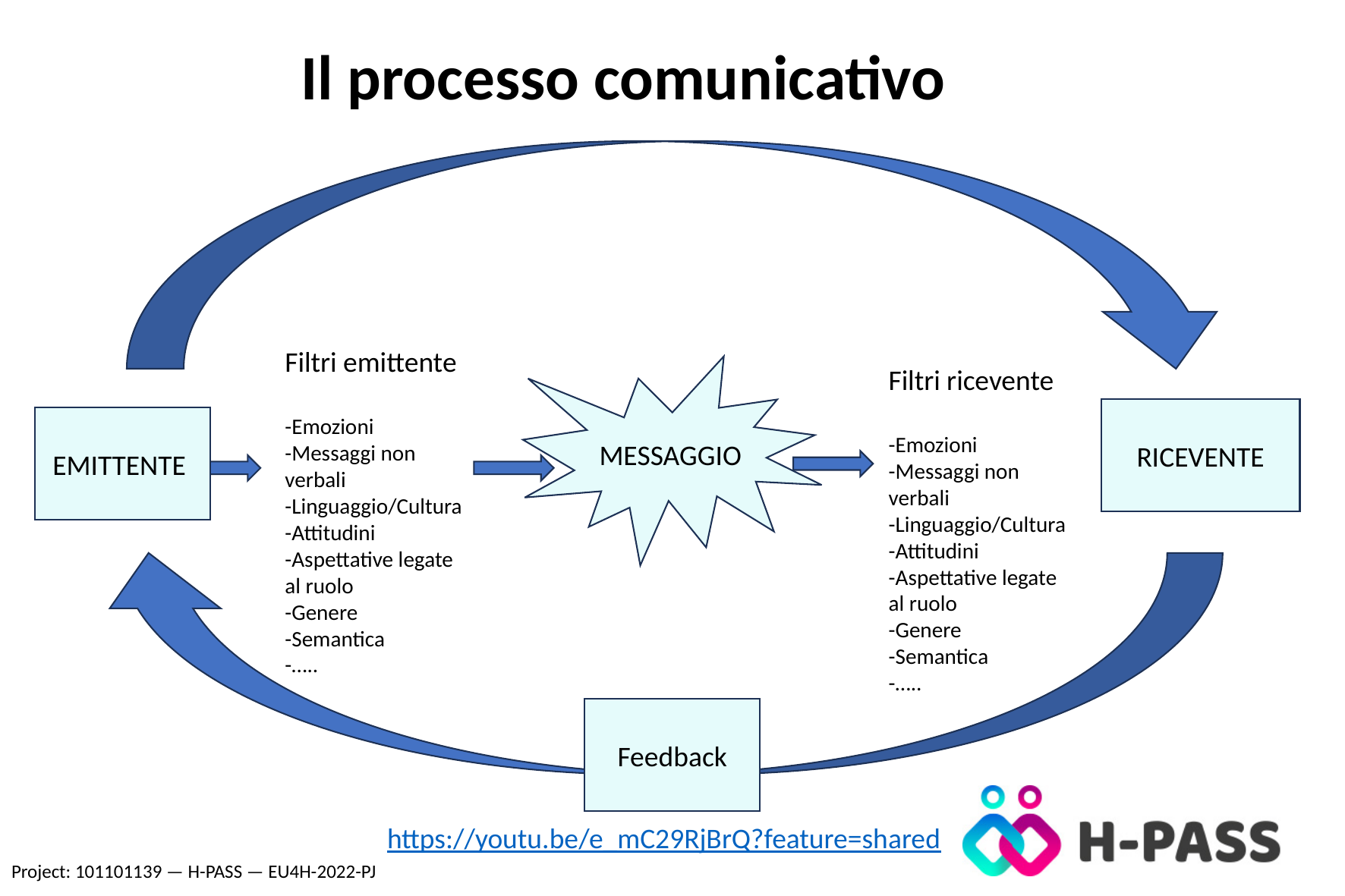

Il processo comunicativo

Filtri emittente

-Emozioni
-Messaggi non verbali
-Linguaggio/Cultura
-Attitudini
-Aspettative legate al ruolo
-Genere
-Semantica
-…..

MESSAGGIO
Filtri ricevente

-Emozioni
-Messaggi non verbali
-Linguaggio/Cultura
-Attitudini
-Aspettative legate al ruolo
-Genere
-Semantica
-…..

RICEVENTE
EMITTENTE

Feedback
https://youtu.be/e_mC29RjBrQ?feature=shared
Project: 101101139 — H-PASS — EU4H-2022-PJ